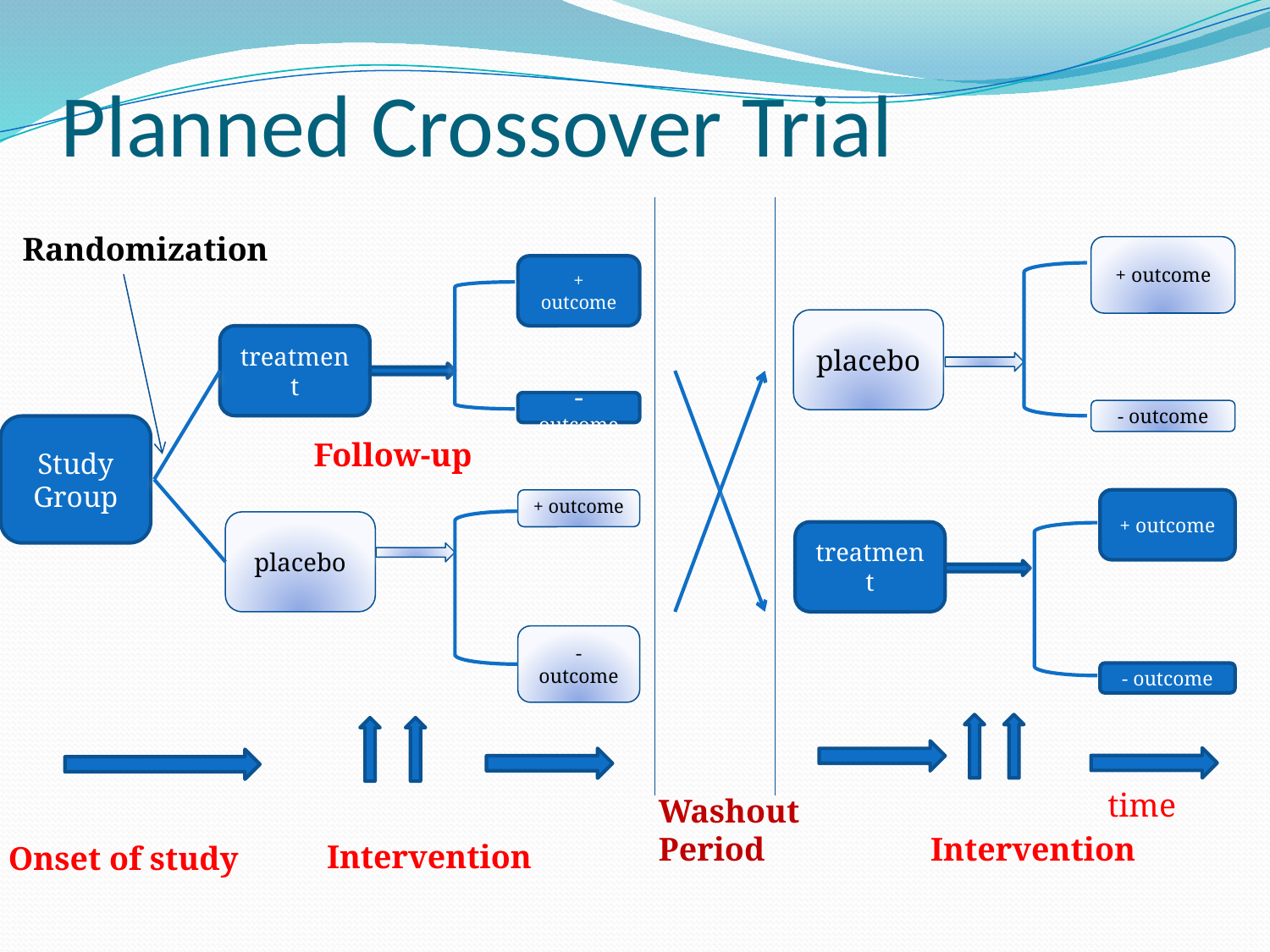

# Planned Crossover Trial
Randomization
+ outcome
+ outcome

placebo
treatment

- outcome
- outcome
Study Group
Follow-up

+ outcome

+ outcome

placebo
treatment

- outcome
- outcome

time
Washout
Period
Intervention
Intervention
Onset of study